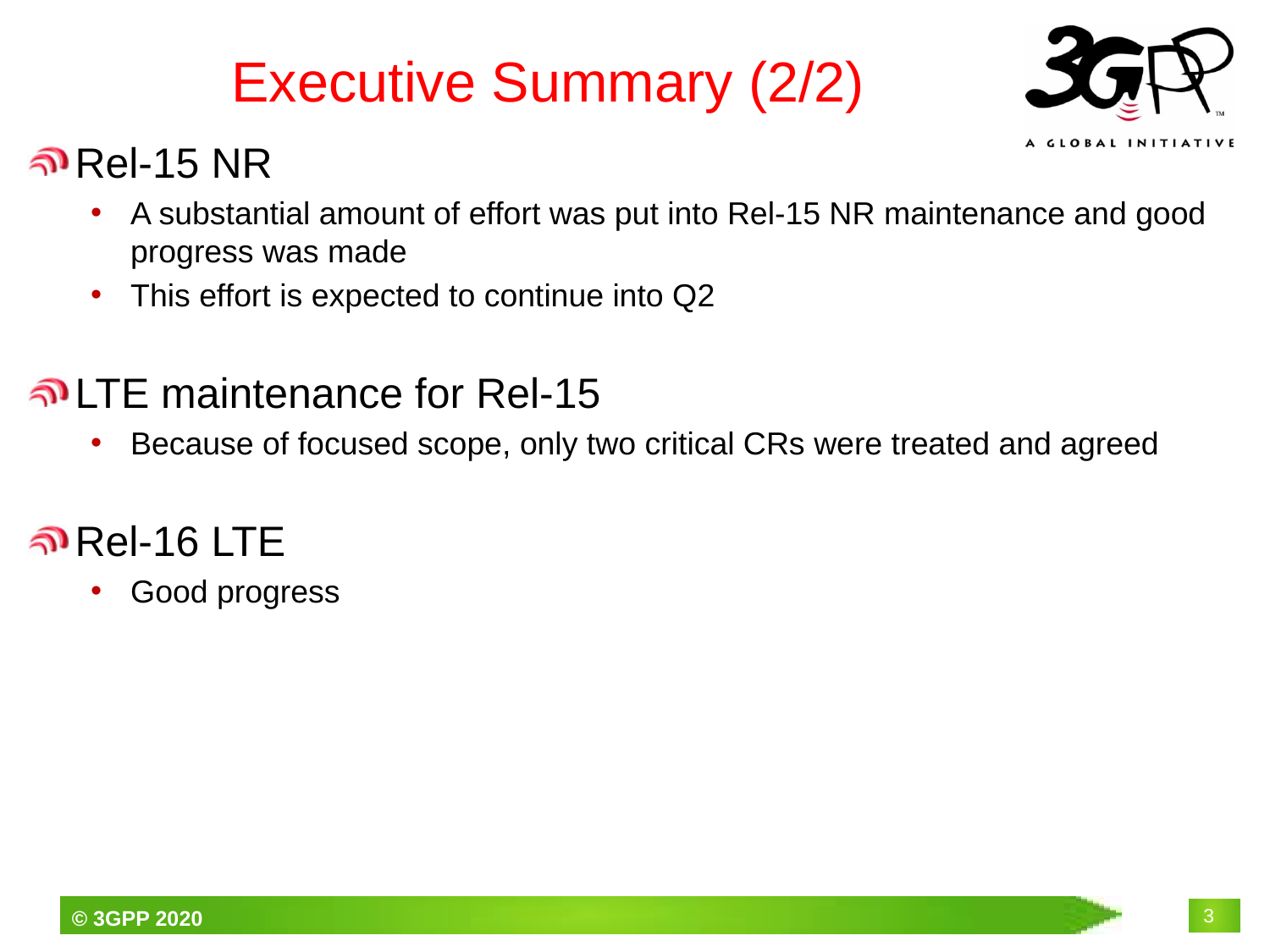

# Executive Summary (2/2)

Rel-15 NR
A substantial amount of effort was put into Rel-15 NR maintenance and good progress was made
This effort is expected to continue into Q2

LTE maintenance for Rel-15
Because of focused scope, only two critical CRs were treated and agreed

Rel-16 LTE
Good progress